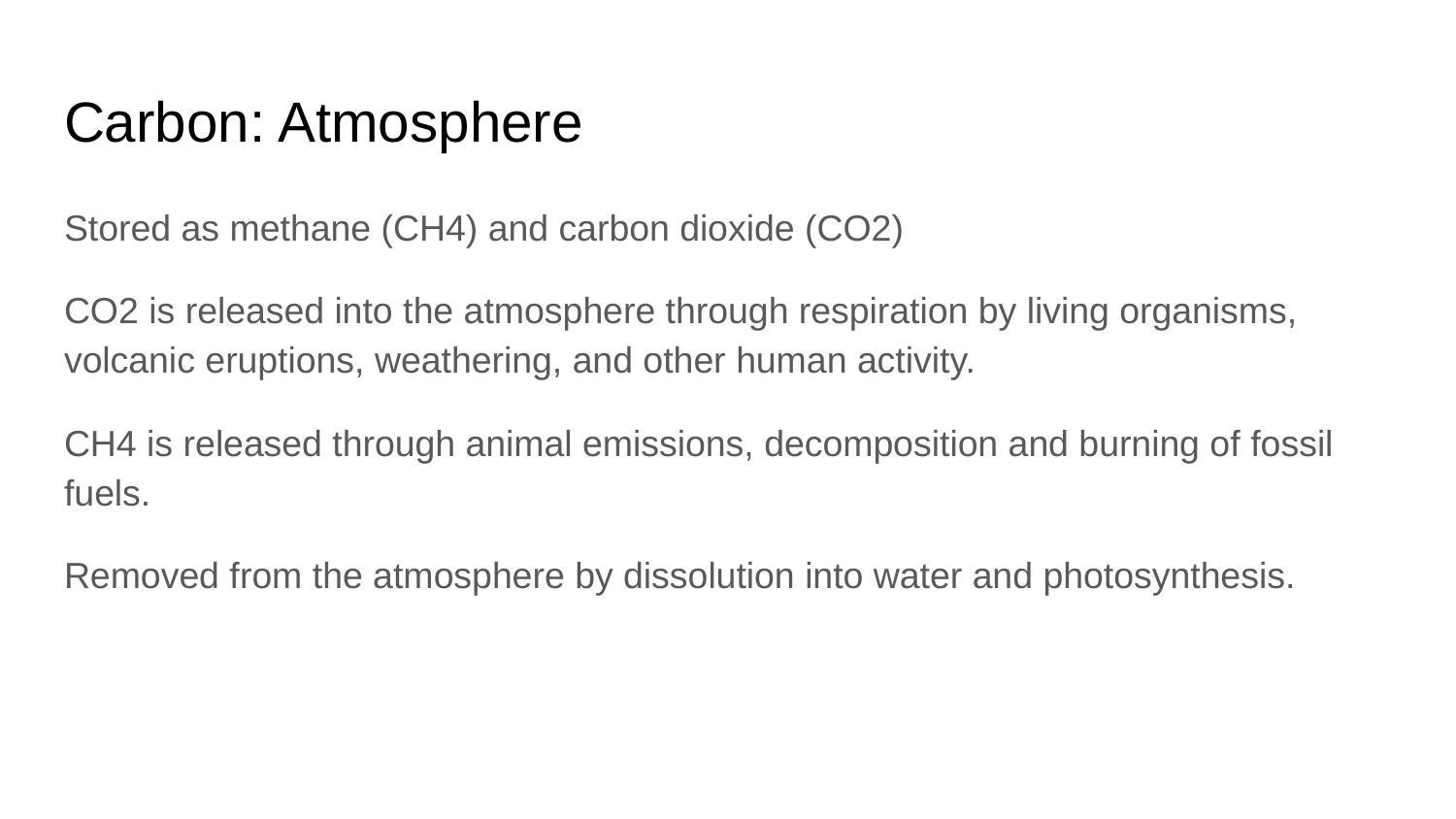

# Carbon: Atmosphere
Stored as methane (CH4) and carbon dioxide (CO2)
CO2 is released into the atmosphere through respiration by living organisms, volcanic eruptions, weathering, and other human activity.
CH4 is released through animal emissions, decomposition and burning of fossil fuels.
Removed from the atmosphere by dissolution into water and photosynthesis.